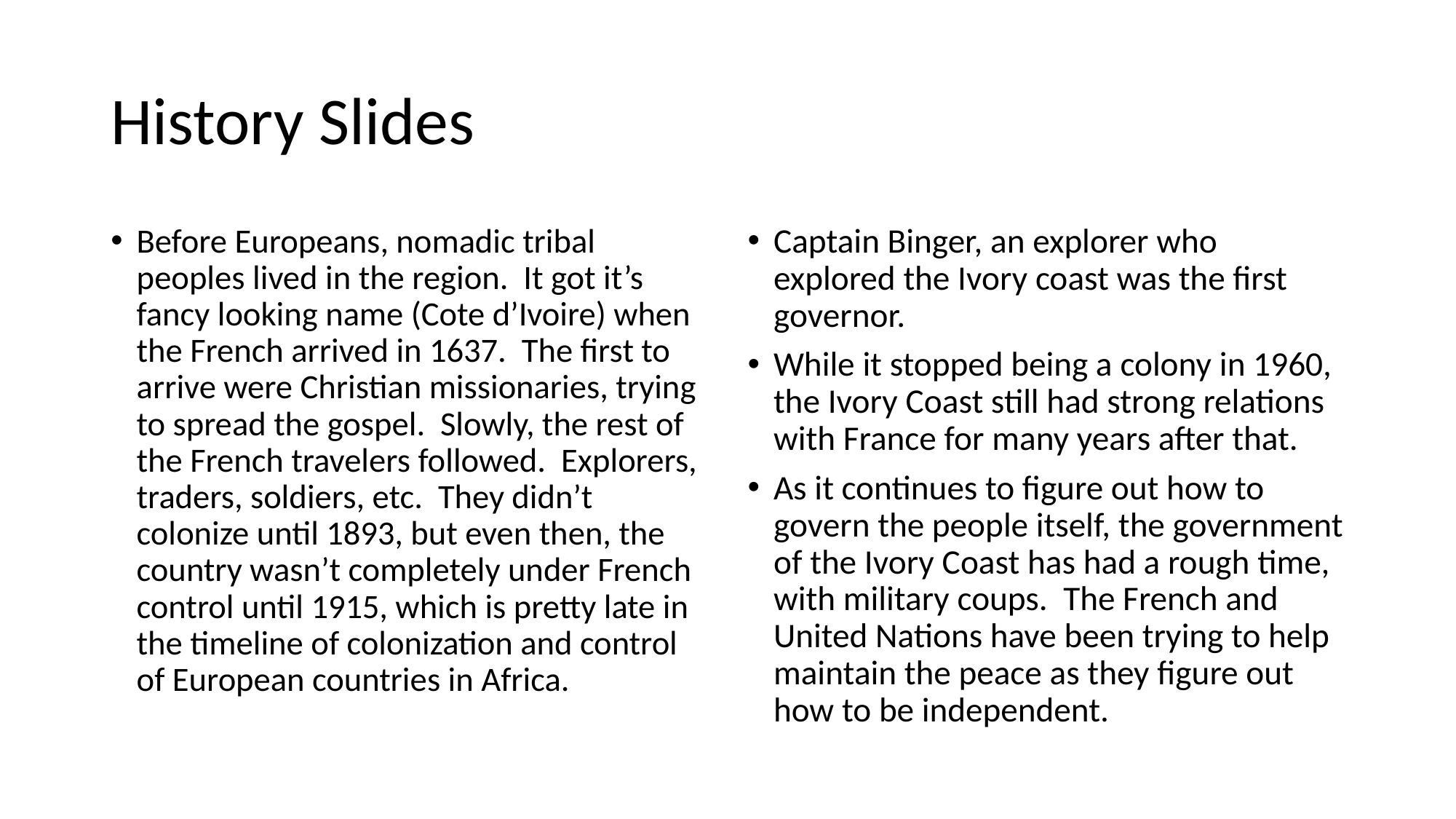

# History Slides
Before Europeans, nomadic tribal peoples lived in the region.  It got it’s fancy looking name (Cote d’Ivoire) when the French arrived in 1637.  The first to arrive were Christian missionaries, trying to spread the gospel.  Slowly, the rest of the French travelers followed.  Explorers, traders, soldiers, etc.  They didn’t colonize until 1893, but even then, the country wasn’t completely under French control until 1915, which is pretty late in the timeline of colonization and control of European countries in Africa.
Captain Binger, an explorer who explored the Ivory coast was the first governor.
While it stopped being a colony in 1960, the Ivory Coast still had strong relations with France for many years after that.
As it continues to figure out how to govern the people itself, the government of the Ivory Coast has had a rough time, with military coups.  The French and United Nations have been trying to help maintain the peace as they figure out how to be independent.